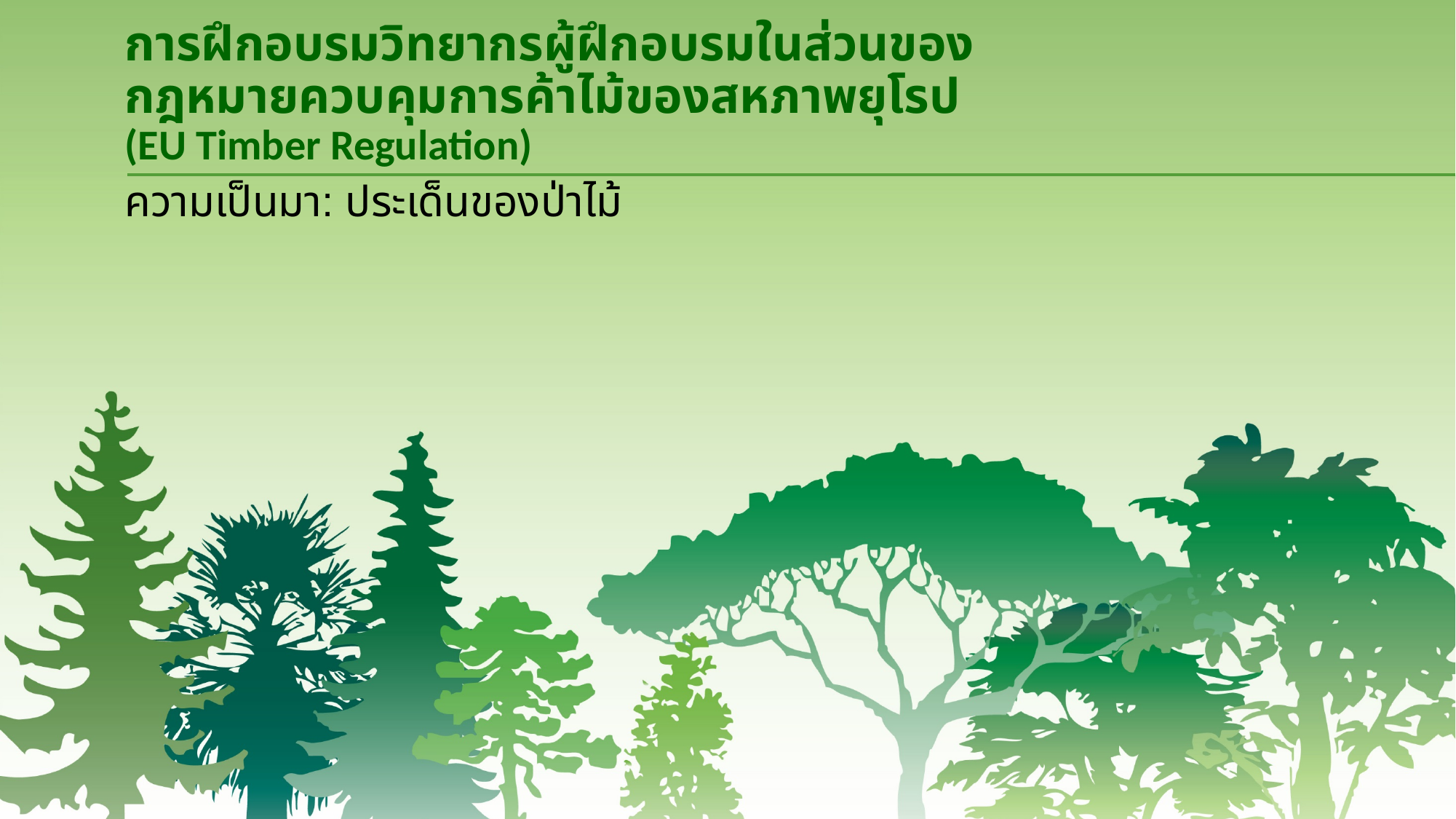

# การฝึกอบรมวิทยากรผู้ฝึกอบรมในส่วนของ กฎหมายควบคุมการค้าไม้ของสหภาพยุโรป (EU Timber Regulation)
ความเป็นมา: ประเด็นของป่าไม้
2